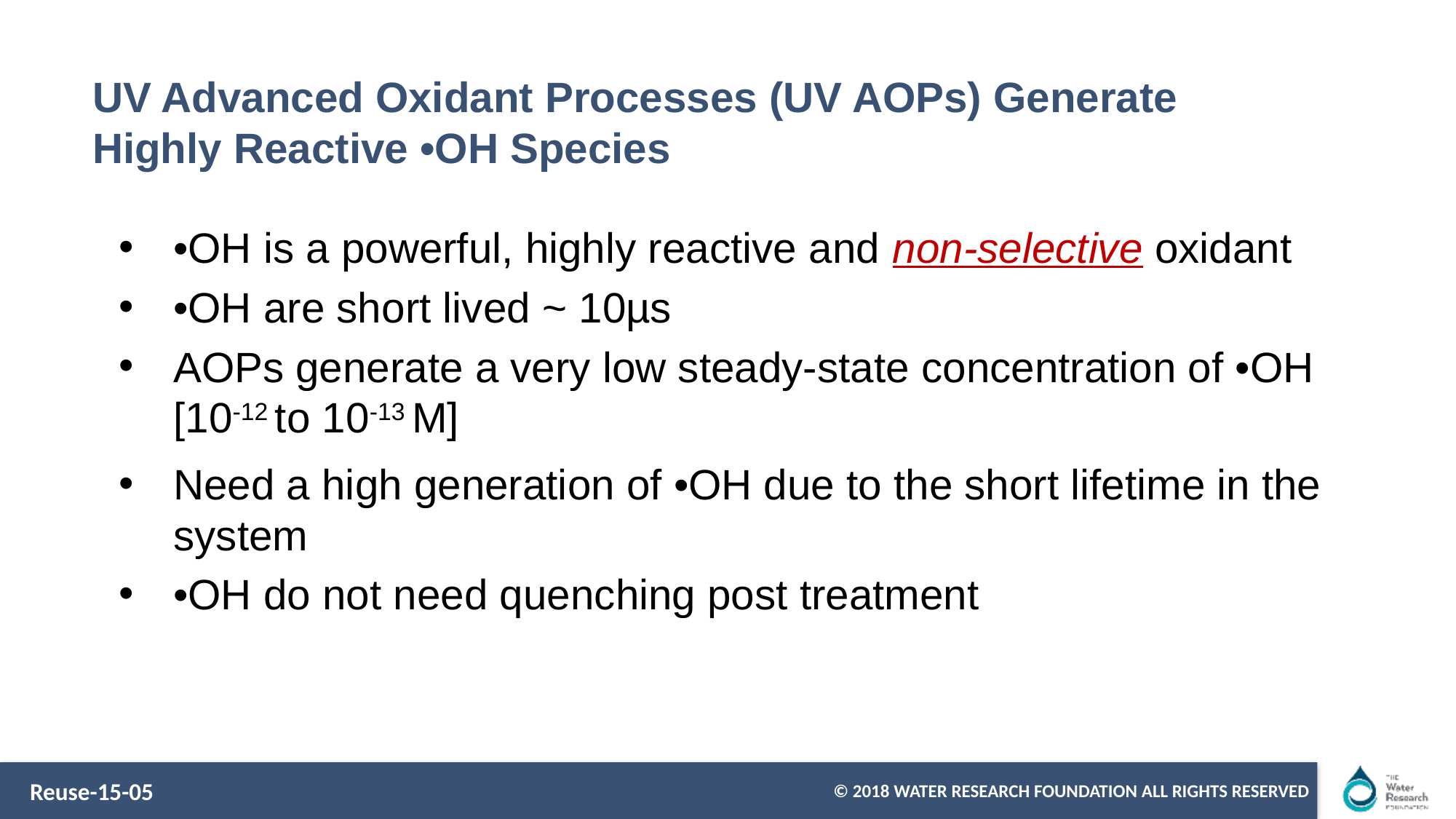

# UV Advanced Oxidant Processes (UV AOPs) Generate Highly Reactive •OH Species
•OH is a powerful, highly reactive and non-selective oxidant
•OH are short lived ~ 10µs
AOPs generate a very low steady-state concentration of •OH [10-12 to 10-13 M]
Need a high generation of •OH due to the short lifetime in the system
•OH do not need quenching post treatment